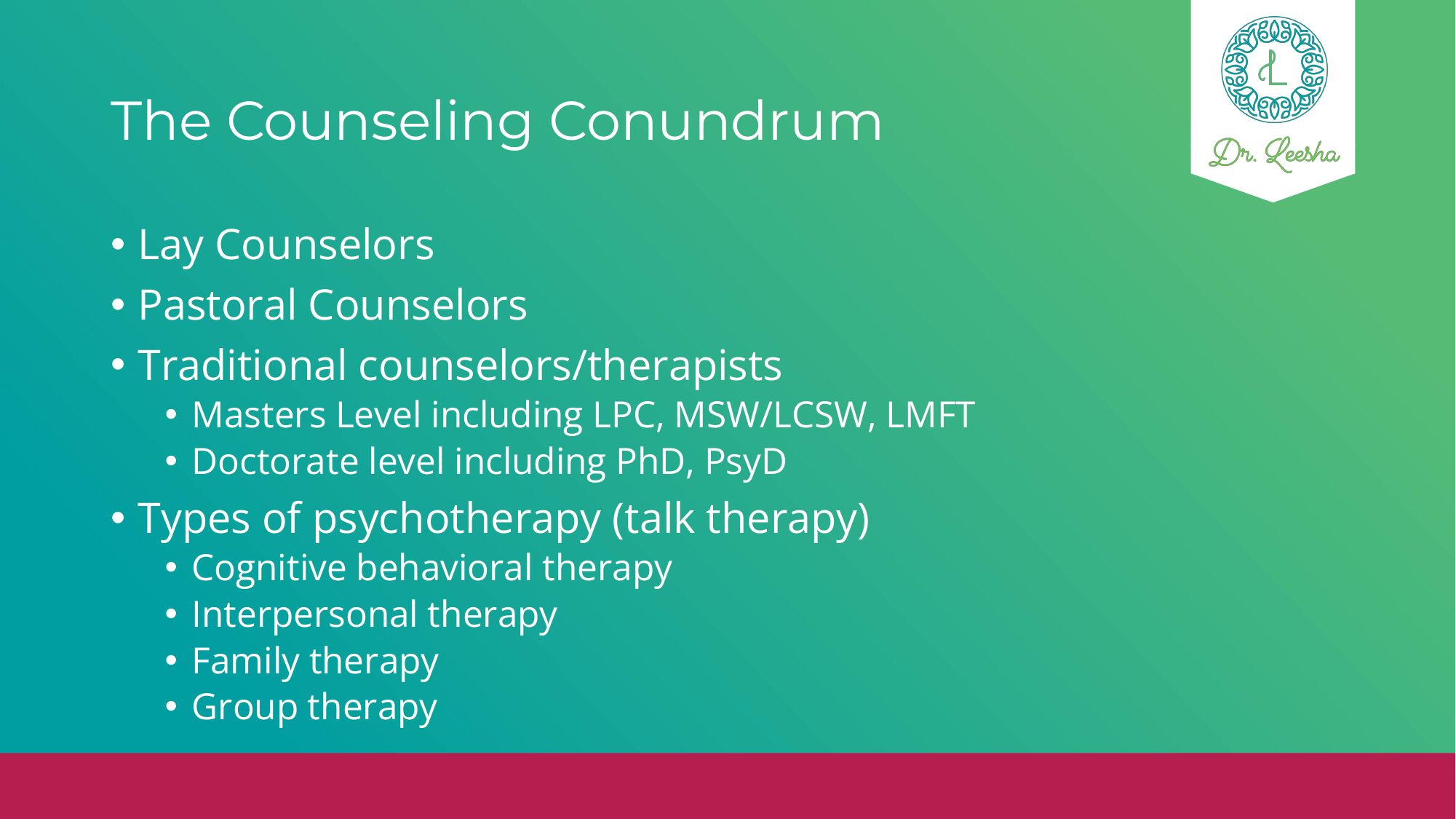

# The Counseling Conundrum
Lay Counselors
Pastoral Counselors
Traditional counselors/therapists
Masters Level including LPC, MSW/LCSW, LMFT
Doctorate level including PhD, PsyD
Types of psychotherapy (talk therapy)
Cognitive behavioral therapy
Interpersonal therapy
Family therapy
Group therapy